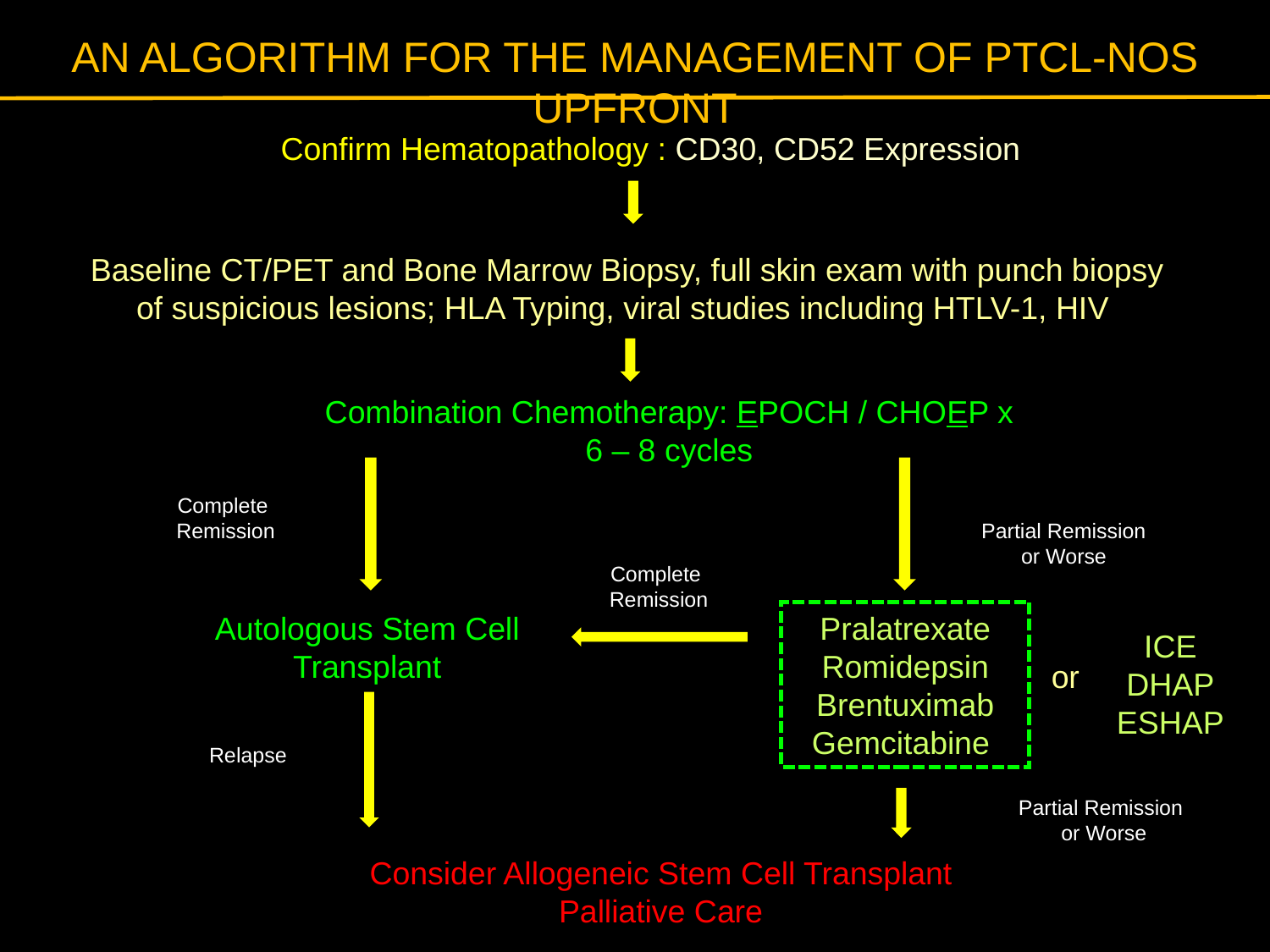

An Algorithm for the Management of PTCL-NOS Upfront
Confirm Hematopathology : CD30, CD52 Expression

Baseline CT/PET and Bone Marrow Biopsy, full skin exam with punch biopsy of suspicious lesions; HLA Typing, viral studies including HTLV-1, HIV

Combination Chemotherapy: EPOCH / CHOEP x 6 – 8 cycles

Complete
Remission
Partial Remission
or Worse
Complete
Remission
Autologous Stem Cell Transplant
Pralatrexate
Romidepsin
Brentuximab
Gemcitabine
ICE
DHAP
ESHAP

or

Relapse

Partial Remission
or Worse
Consider Allogeneic Stem Cell Transplant
Palliative Care